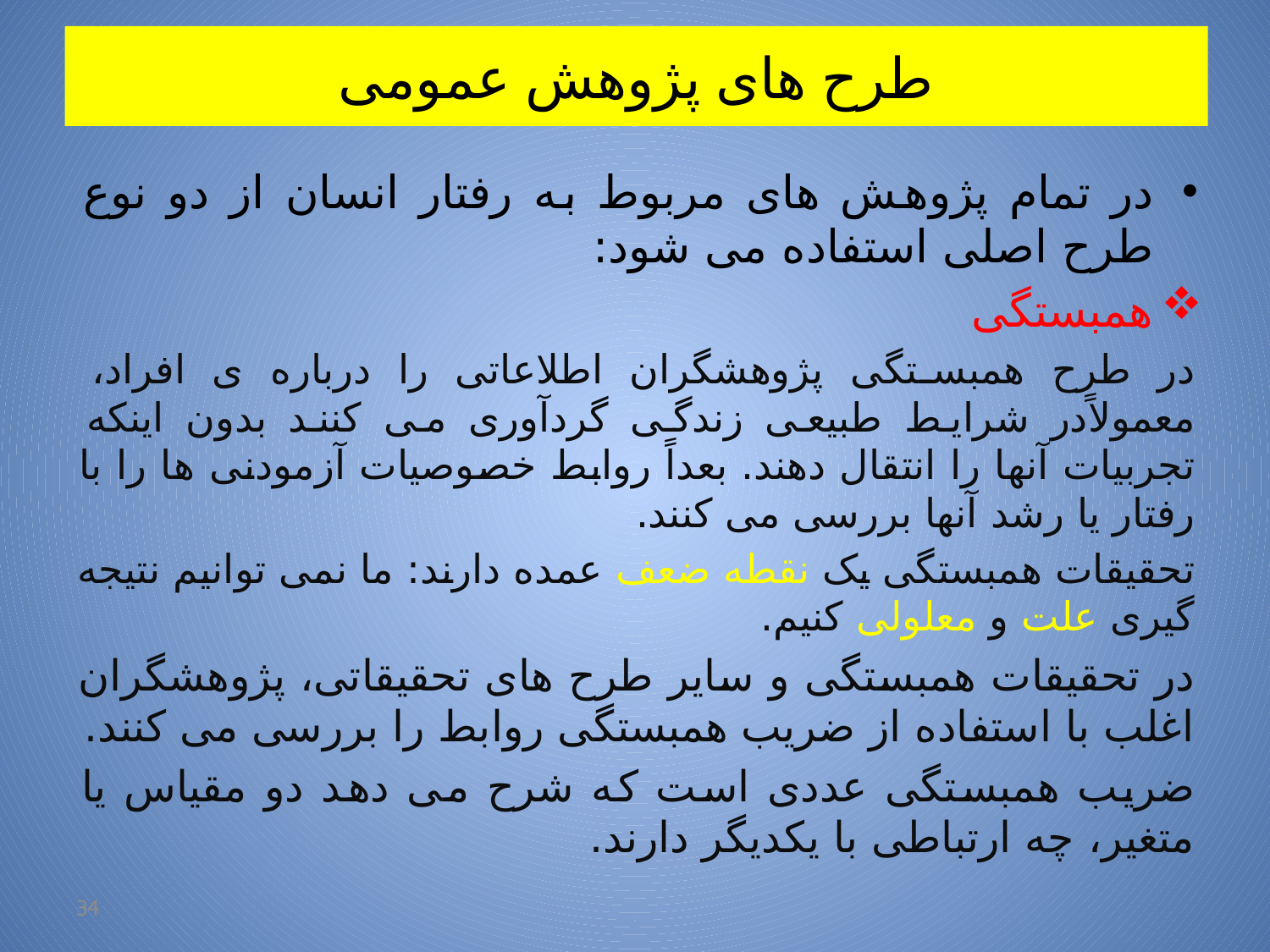

# طرح های پژوهش عمومی
در تمام پژوهش های مربوط به رفتار انسان از دو نوع طرح اصلی استفاده می شود:
همبستگی
در طرح همبستگی پژوهشگران اطلاعاتی را درباره ی افراد، معمولاًدر شرایط طبیعی زندگی گردآوری می کنند بدون اینکه تجربیات آنها را انتقال دهند. بعداً روابط خصوصیات آزمودنی ها را با رفتار یا رشد آنها بررسی می کنند.
تحقیقات همبستگی یک نقطه ضعف عمده دارند: ما نمی توانیم نتیجه گیری علت و معلولی کنیم.
در تحقیقات همبستگی و سایر طرح های تحقیقاتی، پژوهشگران اغلب با استفاده از ضریب همبستگی روابط را بررسی می کنند.
ضریب همبستگی عددی است که شرح می دهد دو مقیاس یا متغیر، چه ارتباطی با یکدیگر دارند.

34